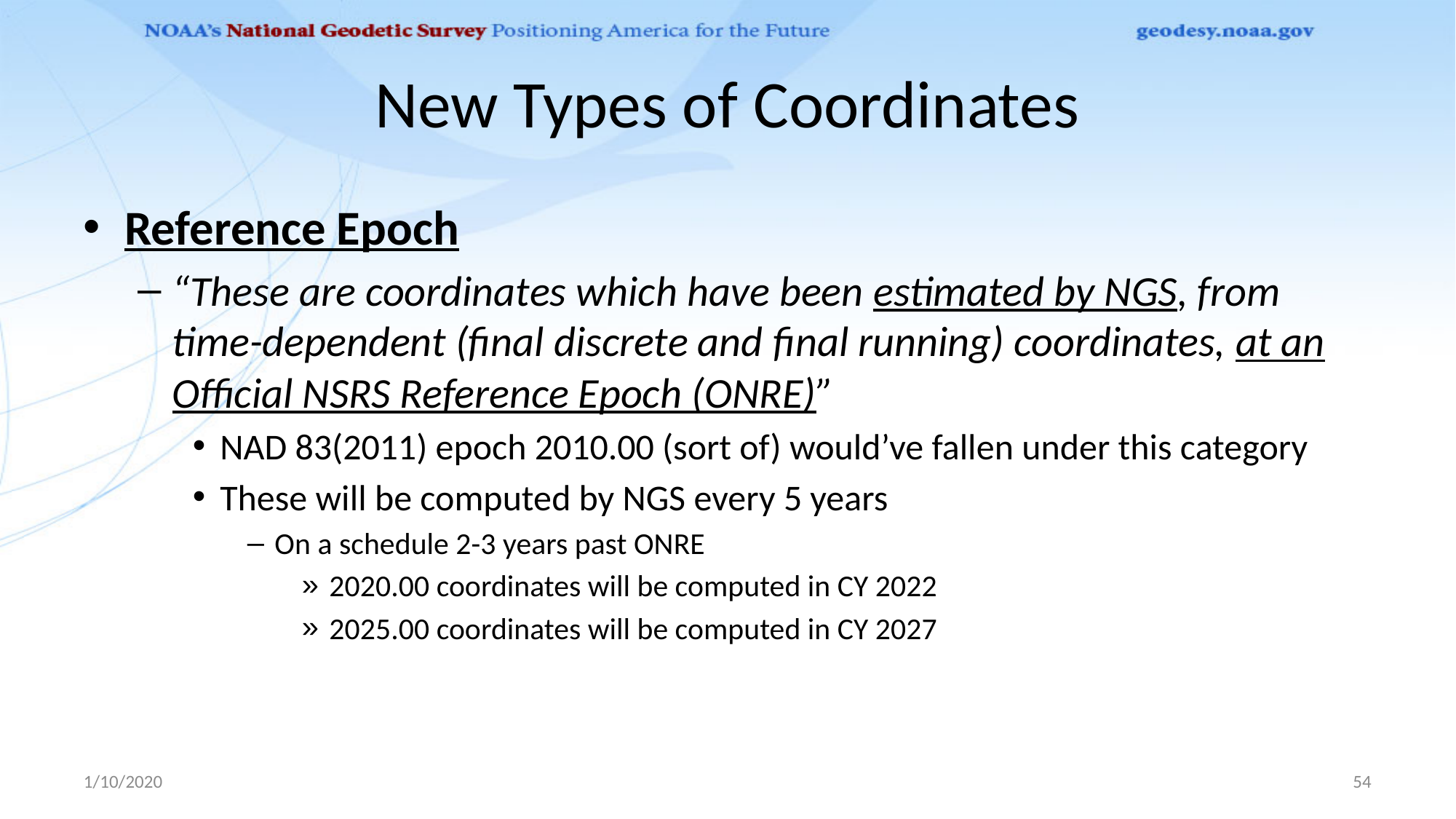

# New Types of Coordinates
Reference Epoch
“These are coordinates which have been estimated by NGS, from time-dependent (final discrete and final running) coordinates, at an Official NSRS Reference Epoch (ONRE)”
NAD 83(2011) epoch 2010.00 (sort of) would’ve fallen under this category
These will be computed by NGS every 5 years
On a schedule 2-3 years past ONRE
2020.00 coordinates will be computed in CY 2022
2025.00 coordinates will be computed in CY 2027
1/10/2020
54